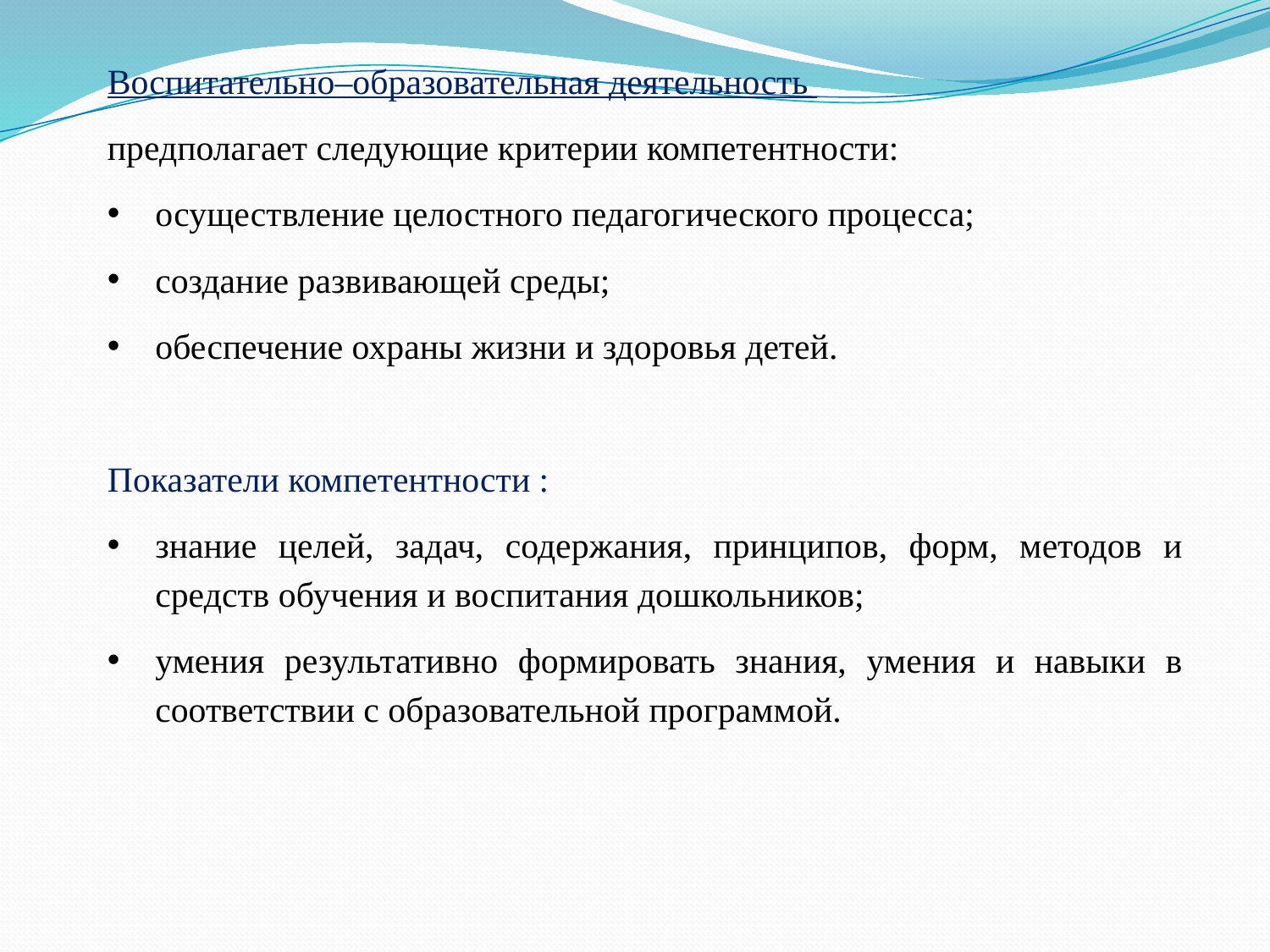

Воспитательно–образовательная деятельность
предполагает следующие критерии компетентности:
осуществление целостного педагогического процесса;
создание развивающей среды;
обеспечение охраны жизни и здоровья детей.

Показатели компетентности :
знание целей, задач, содержания, принципов, форм, методов и средств обучения и воспитания дошкольников;
умения результативно формировать знания, умения и навыки в соответствии с образовательной программой.